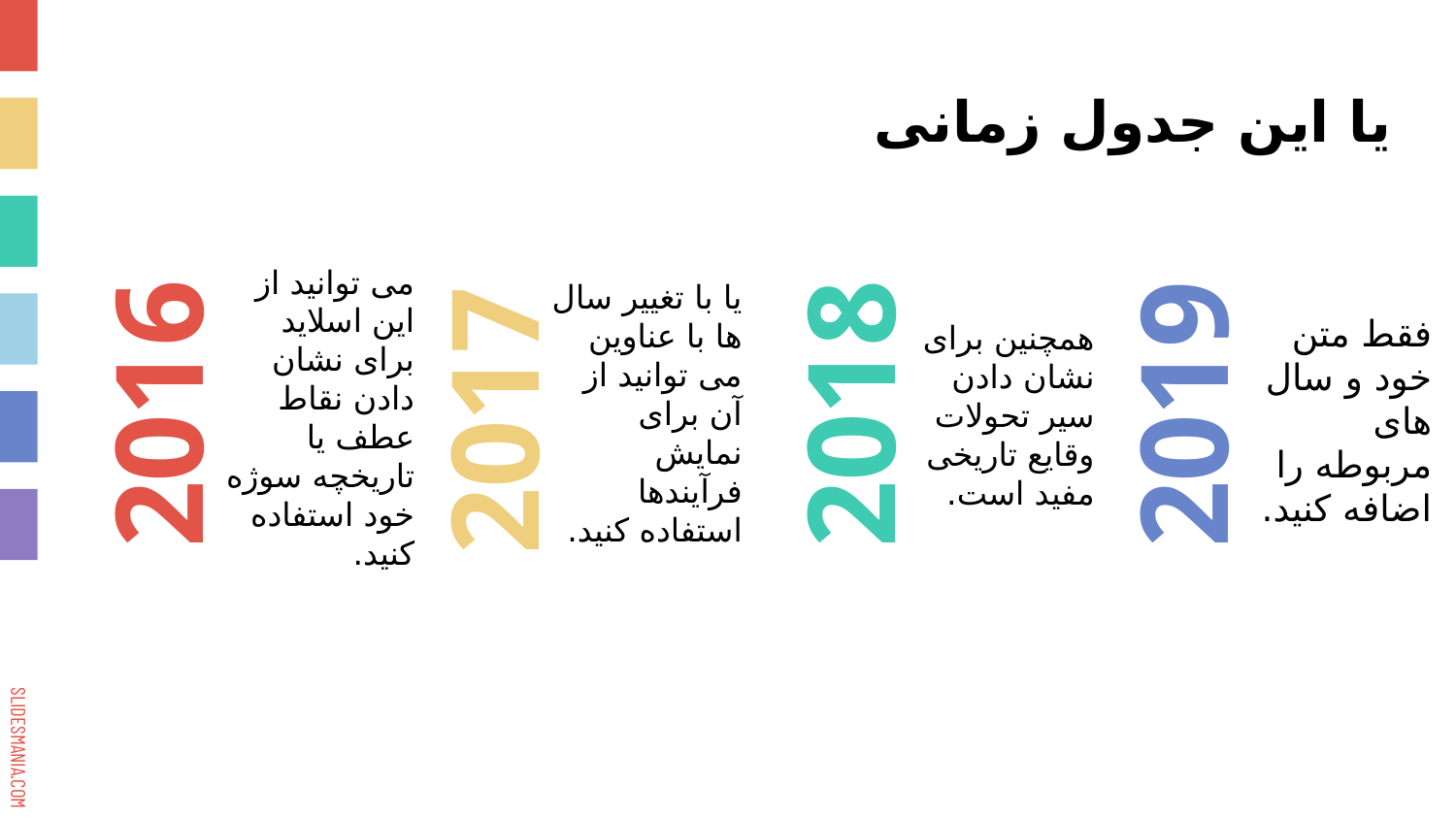

# یا این جدول زمانی
یا با تغییر سال ها با عناوین می توانید از آن برای نمایش فرآیندها استفاده کنید.
همچنین برای نشان دادن سیر تحولات وقایع تاریخی مفید است.
می توانید از این اسلاید برای نشان دادن نقاط عطف یا تاریخچه سوژه خود استفاده کنید.
فقط متن خود و سال های مربوطه را اضافه کنید.
2018
2019
2016
2017